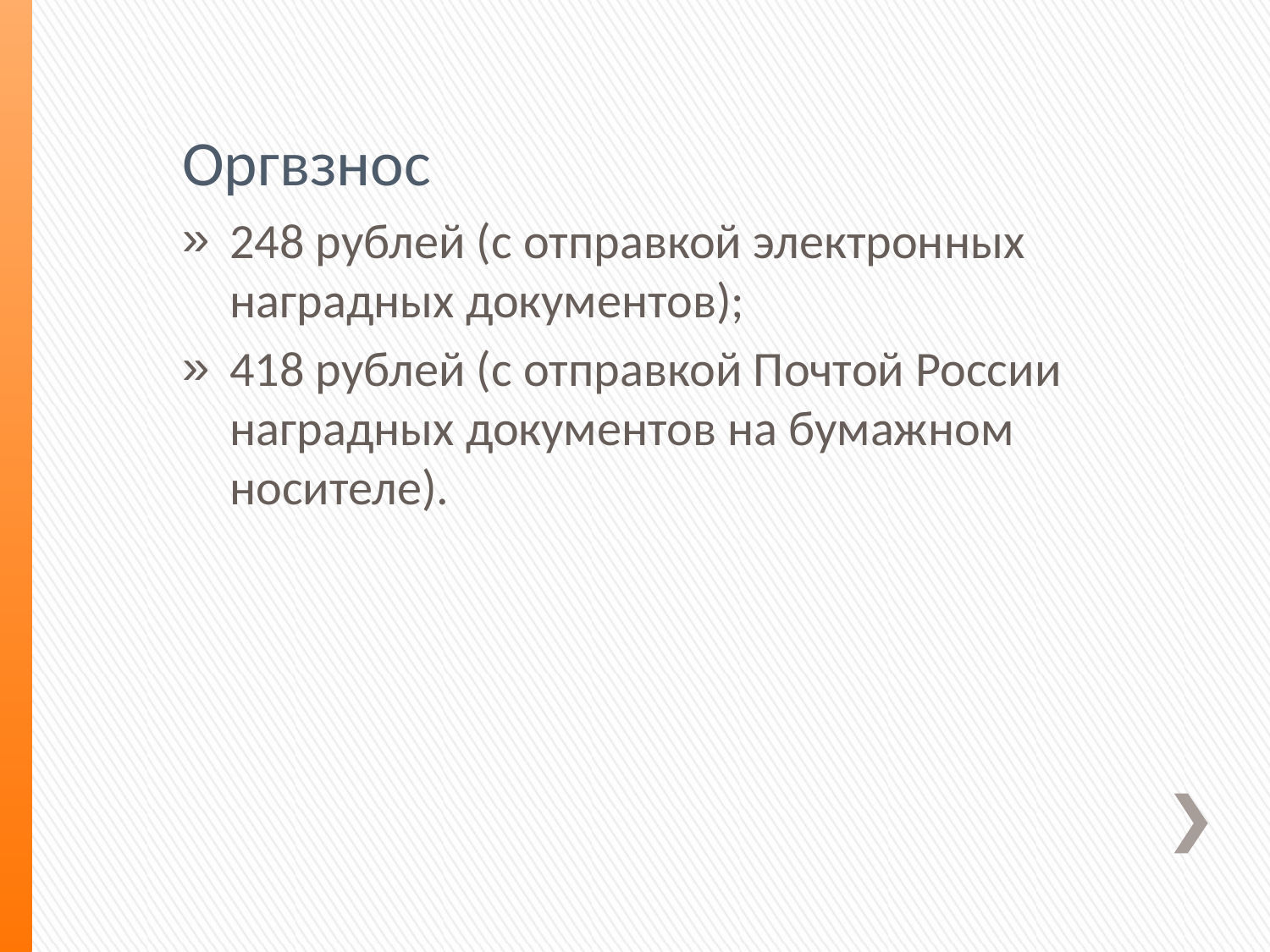

Оргвзнос
248 рублей (с отправкой электронных наградных документов);
418 рублей (с отправкой Почтой России наградных документов на бумажном носителе).

#